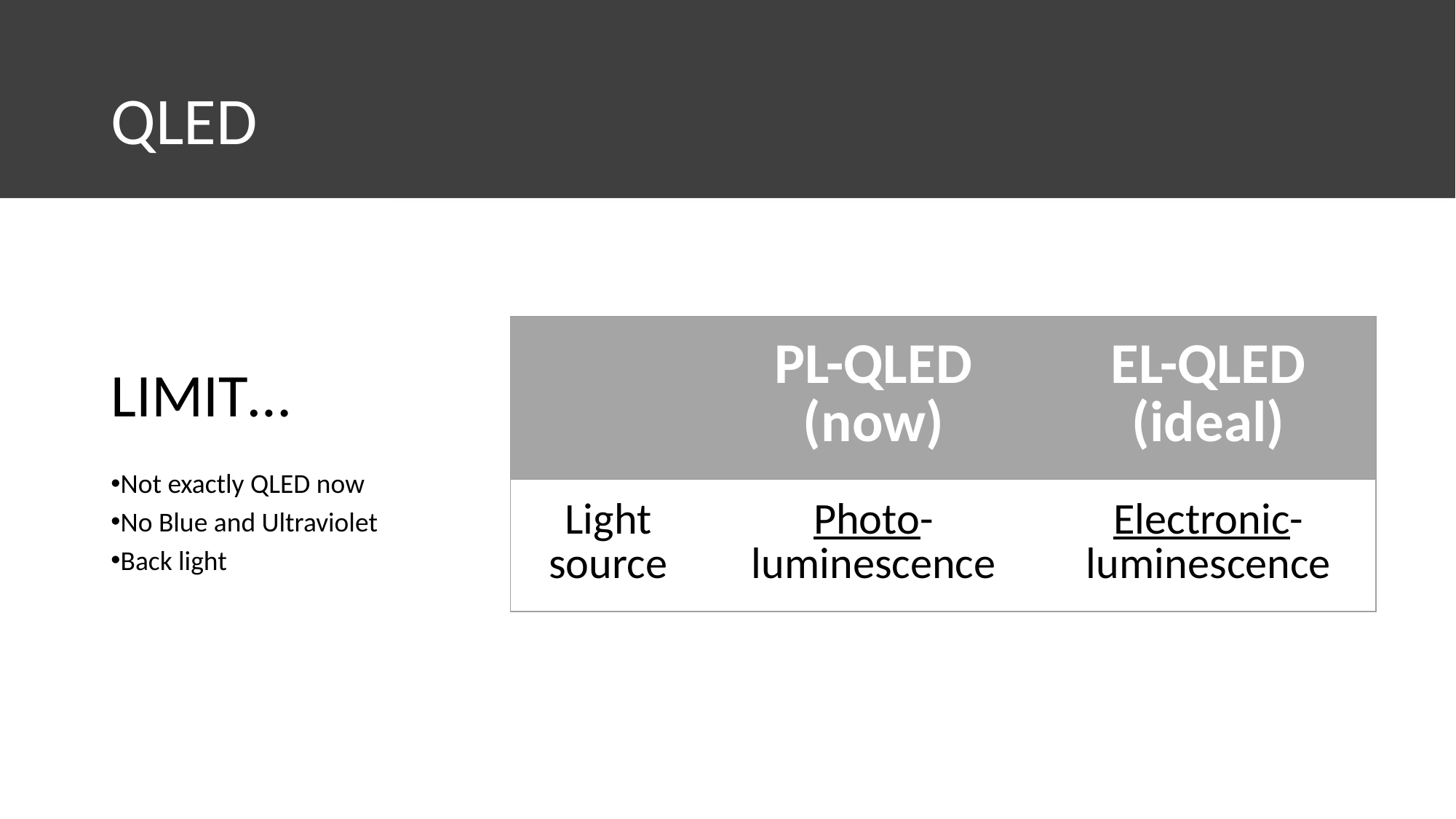

# History
QLED
|  | PL-QLED (now) | EL-QLED (ideal) |
| --- | --- | --- |
| Light source | Photo-luminescence | Electronic-luminescence |
LIMIT…
Not exactly QLED now
No Blue and Ultraviolet
Back light